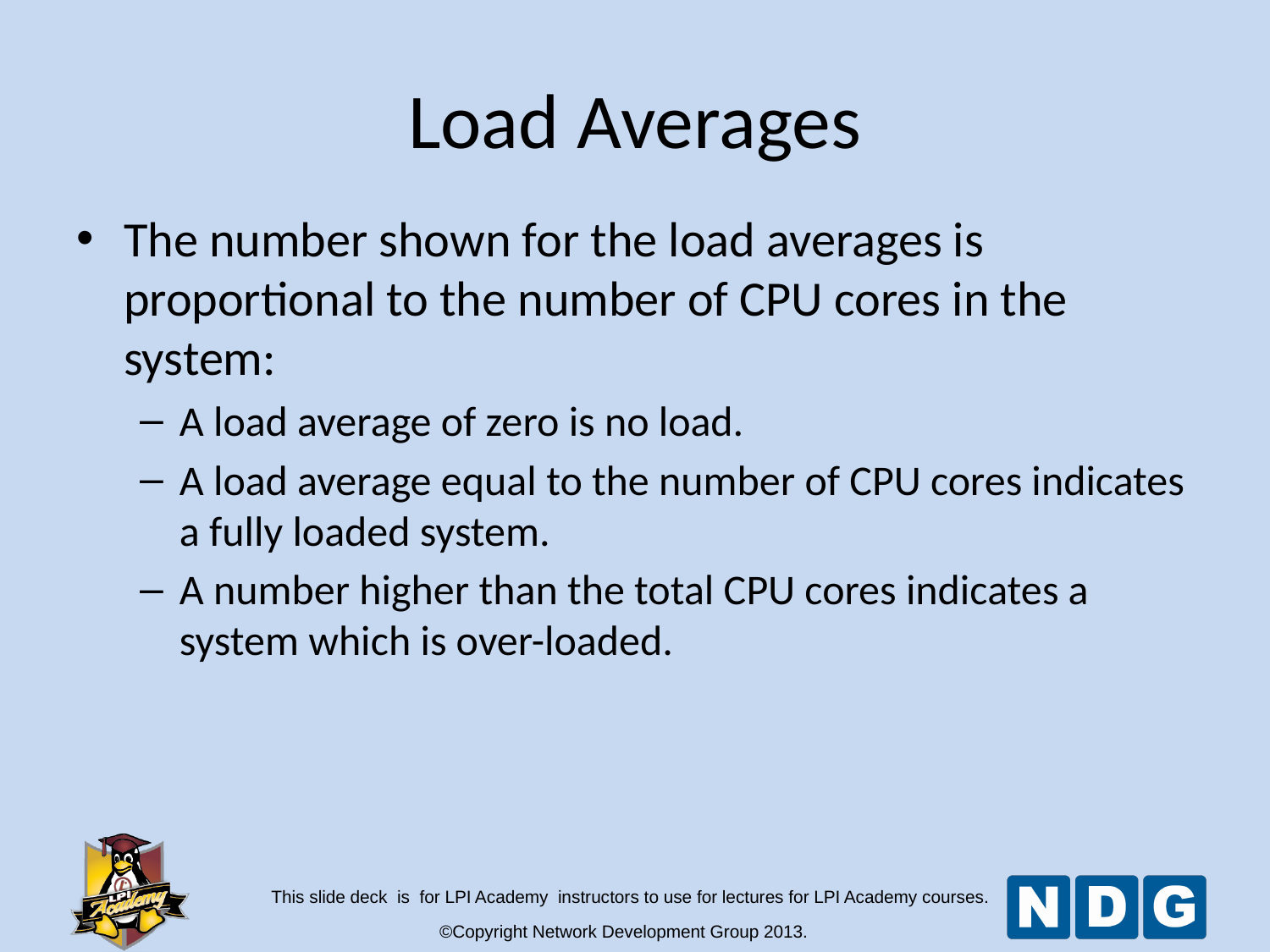

Load Averages
The number shown for the load averages is proportional to the number of CPU cores in the system:
A load average of zero is no load.
A load average equal to the number of CPU cores indicates a fully loaded system.
A number higher than the total CPU cores indicates a system which is over-loaded.